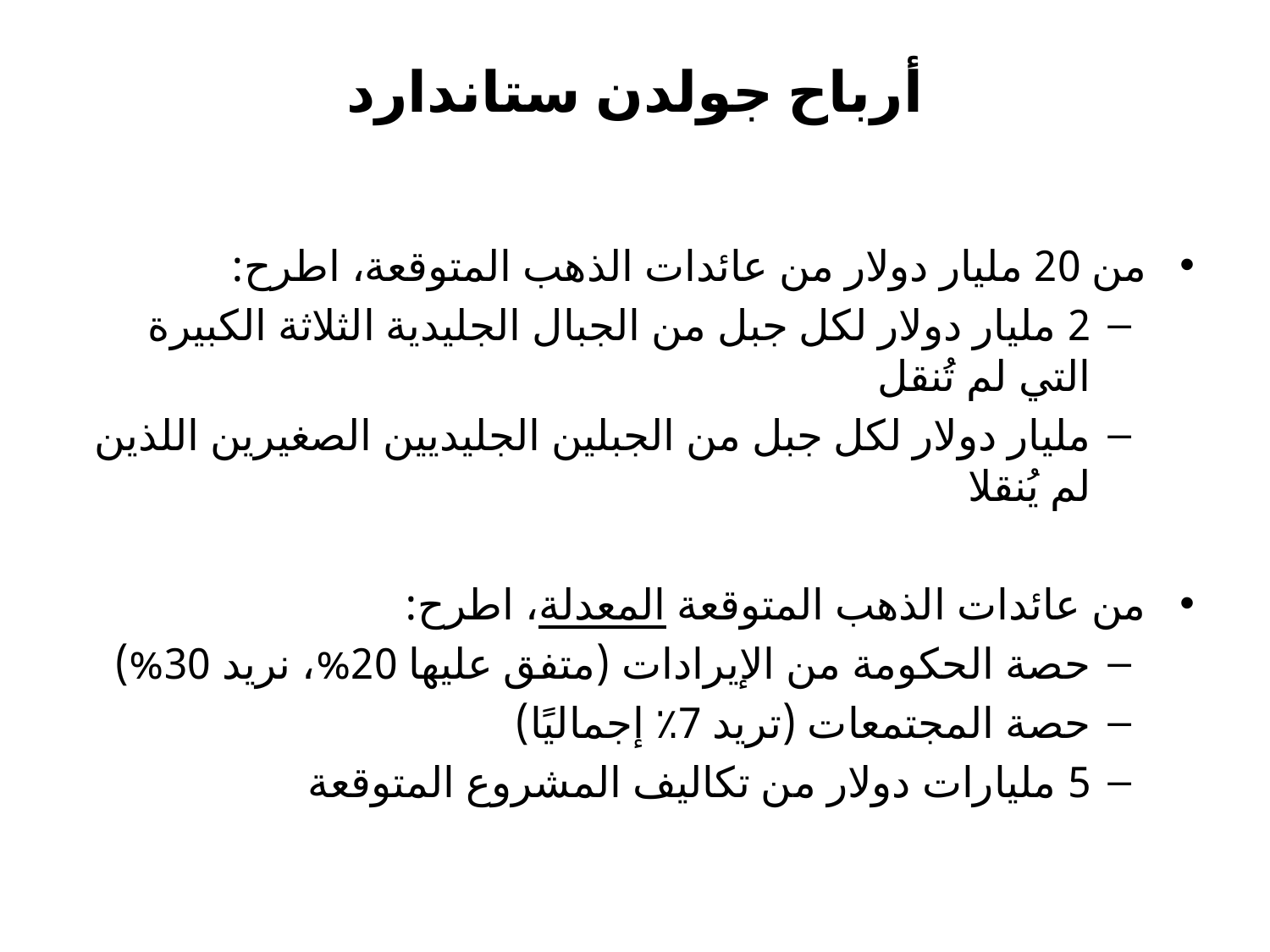

# أرباح جولدن ستاندارد
من 20 مليار دولار من عائدات الذهب المتوقعة، اطرح:
2 مليار دولار لكل جبل من الجبال الجليدية الثلاثة الكبيرة التي لم تُنقل
مليار دولار لكل جبل من الجبلين الجليديين الصغيرين اللذين لم يُنقلا

من عائدات الذهب المتوقعة المعدلة، اطرح:
حصة الحكومة من الإيرادات (متفق عليها 20%، نريد 30%)
حصة المجتمعات (تريد 7٪ إجماليًا)
5 مليارات دولار من تكاليف المشروع المتوقعة